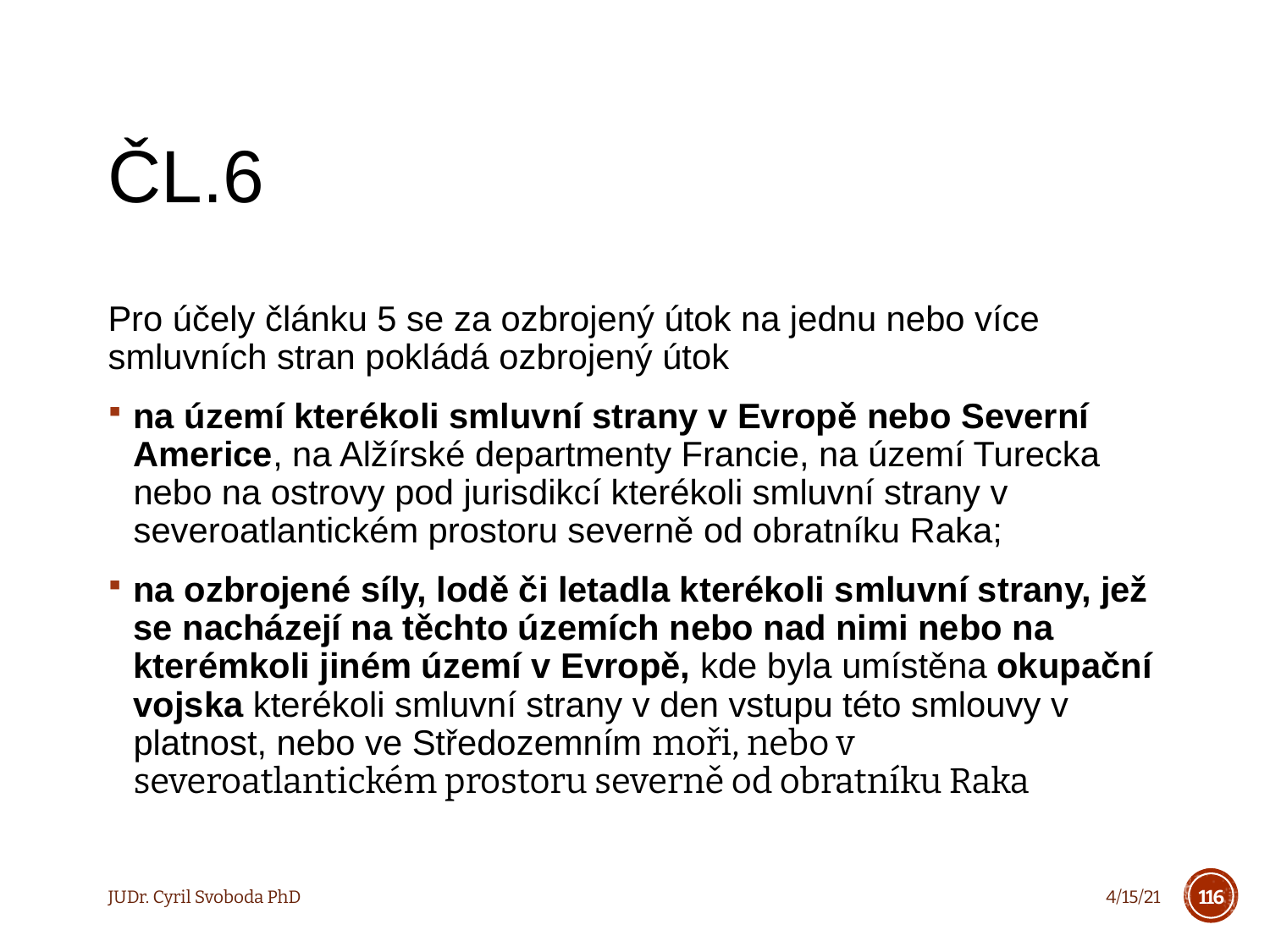

# Čl.6
Pro účely článku 5 se za ozbrojený útok na jednu nebo více smluvních stran pokládá ozbrojený útok
na území kterékoli smluvní strany v Evropě nebo Severní Americe, na Alžírské departmenty Francie, na území Turecka nebo na ostrovy pod jurisdikcí kterékoli smluvní strany v severoatlantickém prostoru severně od obratníku Raka;
na ozbrojené síly, lodě či letadla kterékoli smluvní strany, jež se nacházejí na těchto územích nebo nad nimi nebo na kterémkoli jiném území v Evropě, kde byla umístěna okupační vojska kterékoli smluvní strany v den vstupu této smlouvy v platnost, nebo ve Středozemním moři, nebo v severoatlantickém prostoru severně od obratníku Raka
JUDr. Cyril Svoboda PhD
4/15/21
116